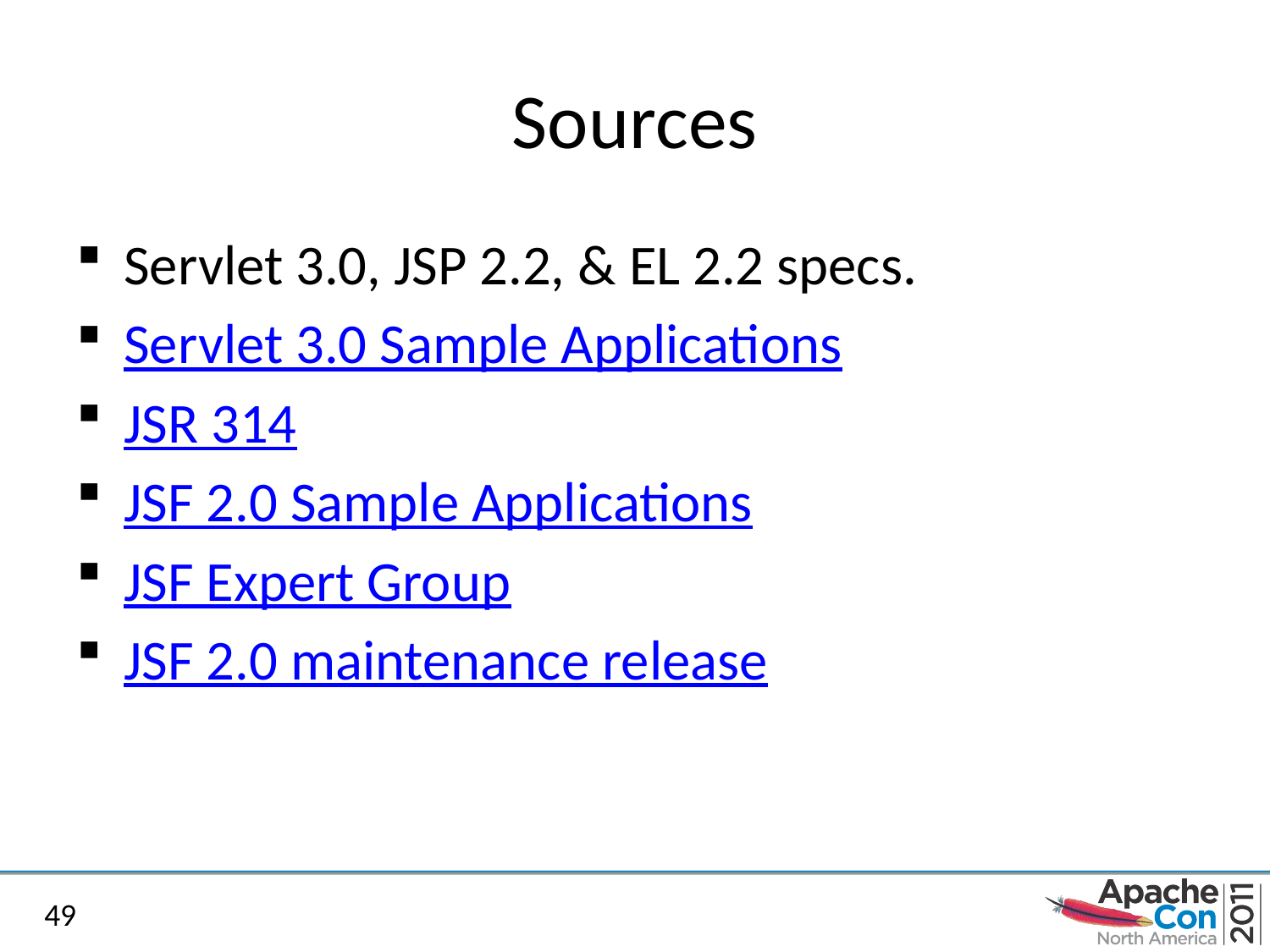

# Sources

Servlet 3.0, JSP 2.2, & EL 2.2 specs.
Servlet 3.0 Sample Applications
JSR 314
JSF 2.0 Sample Applications
JSF Expert Group
JSF 2.0 maintenance release